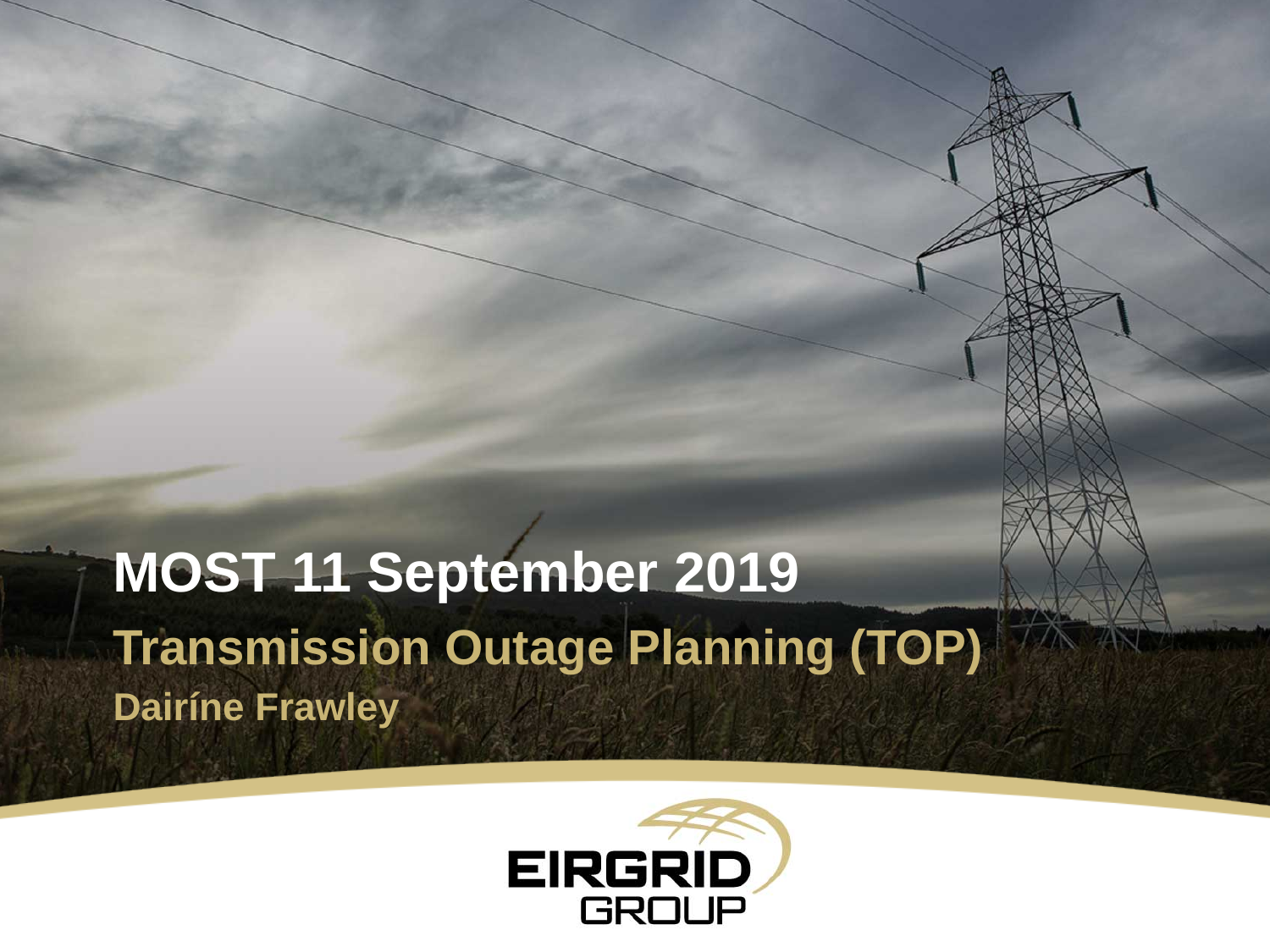

MOST 11 September 2019
Transmission Outage Planning (TOP)
Dairíne Frawley